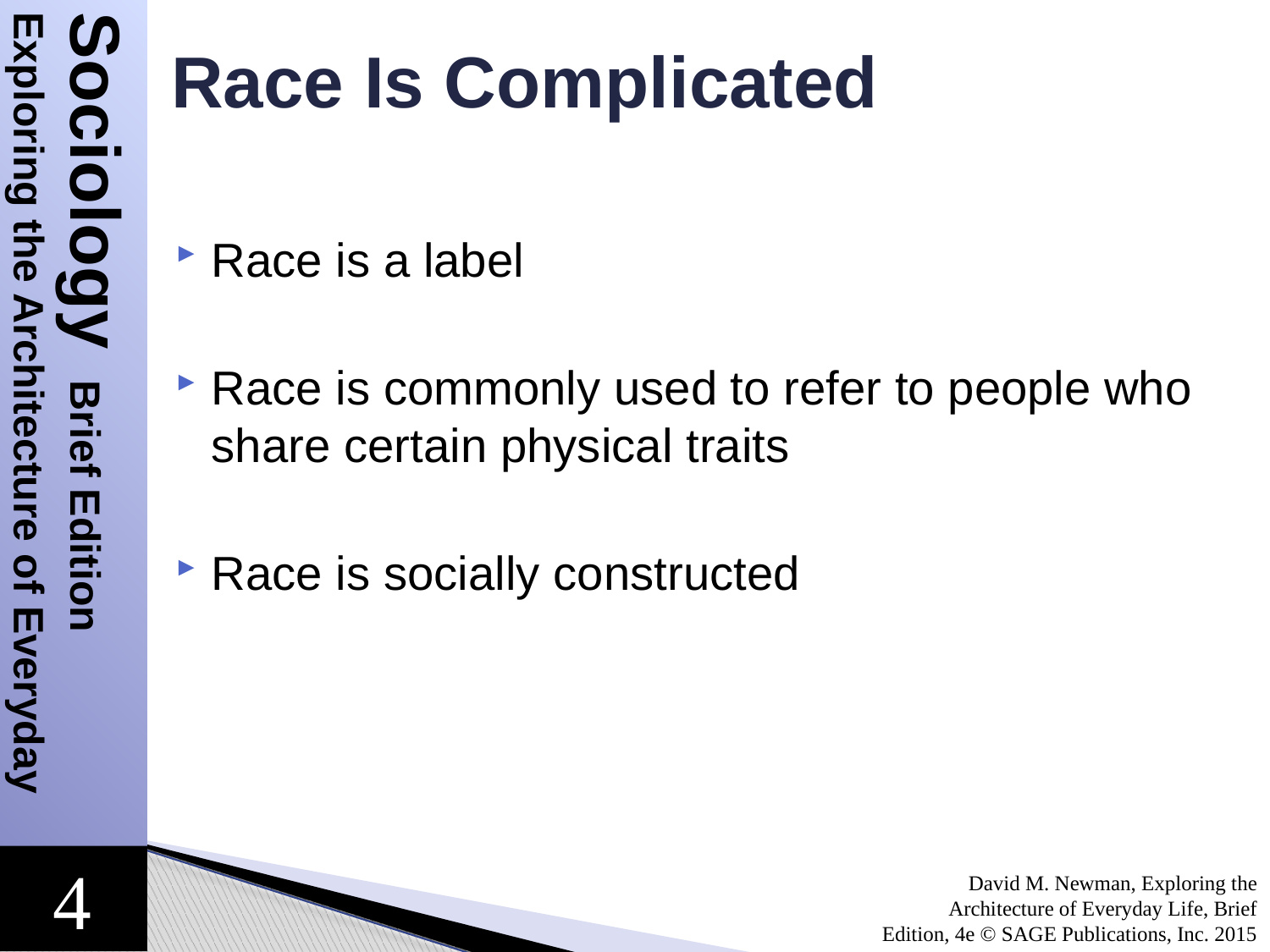

# Race Is Complicated

Race is a label

Race is commonly used to refer to people who share certain physical traits

Race is socially constructed

David M. Newman, Exploring the Architecture of Everyday Life, Brief Edition, 4e © SAGE Publications, Inc. 2015